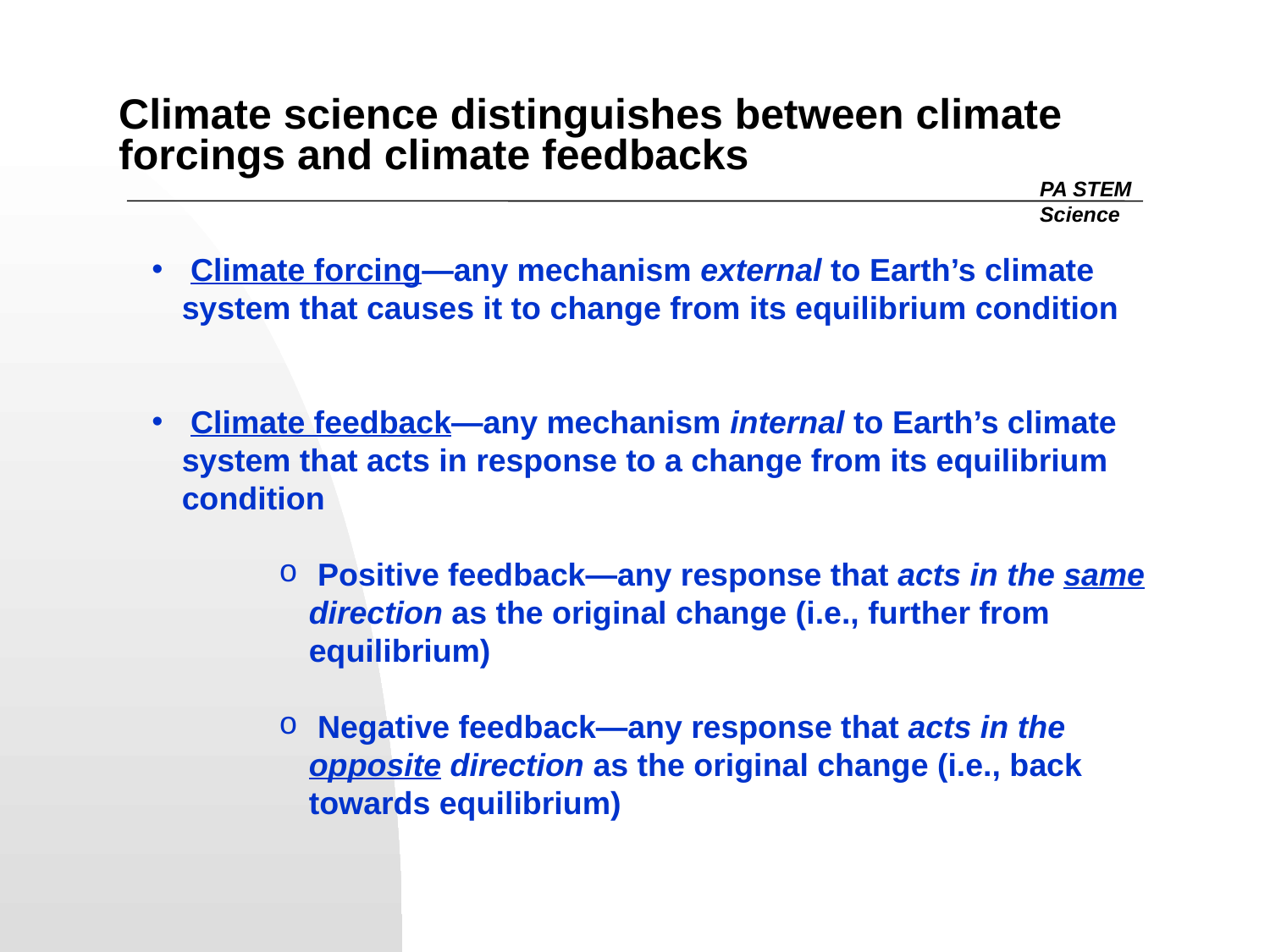

# Climate science distinguishes between climate forcings and climate feedbacks
PA STEM
Science

 Climate forcing—any mechanism external to Earth’s climate system that causes it to change from its equilibrium condition

 Climate feedback—any mechanism internal to Earth’s climate system that acts in response to a change from its equilibrium condition

 Positive feedback—any response that acts in the same direction as the original change (i.e., further from equilibrium)

 Negative feedback—any response that acts in the opposite direction as the original change (i.e., back towards equilibrium)